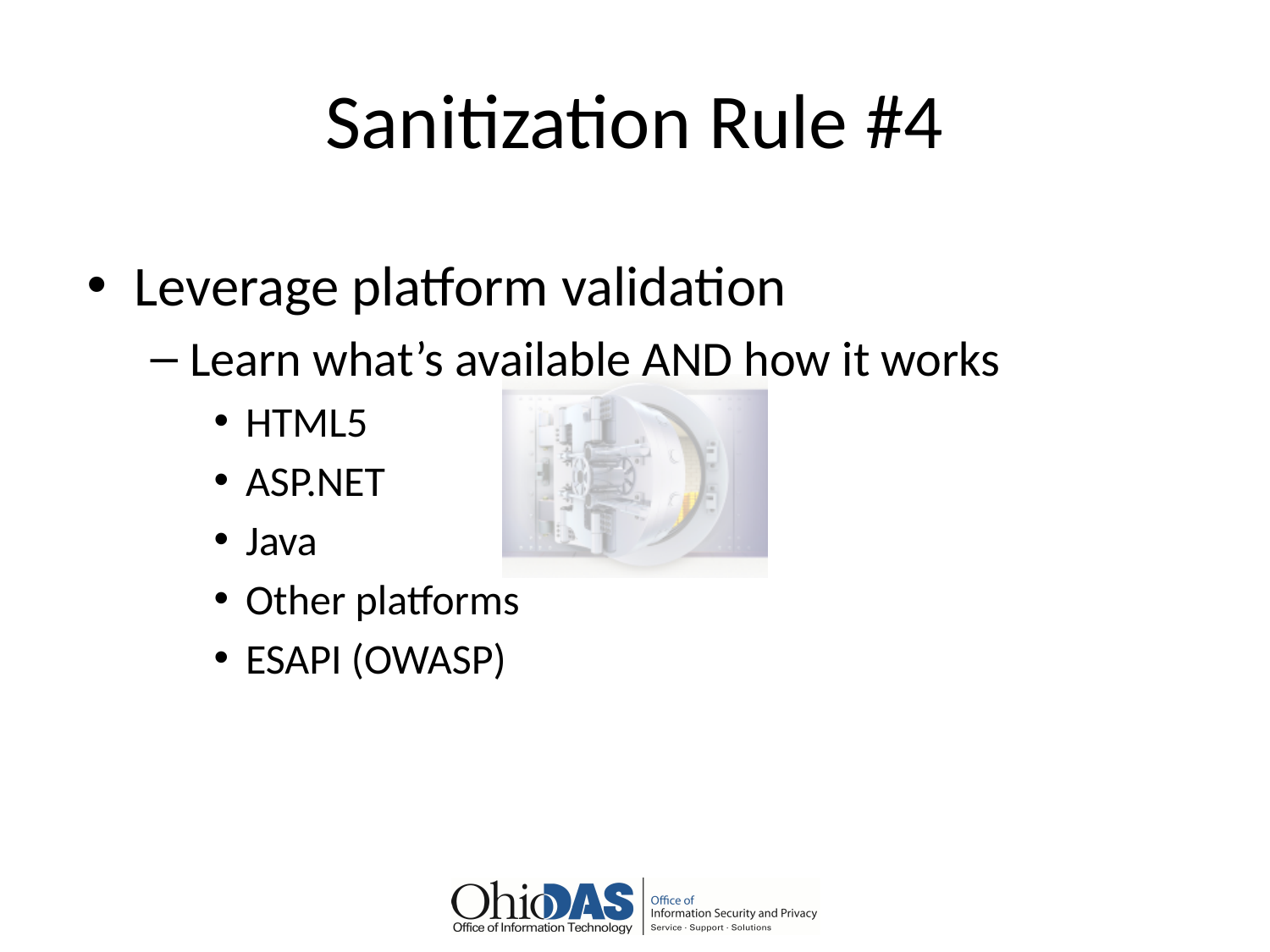

# Sanitization Rule #4
Leverage platform validation
Learn what’s available AND how it works
HTML5
ASP.NET
Java
Other platforms
ESAPI (OWASP)